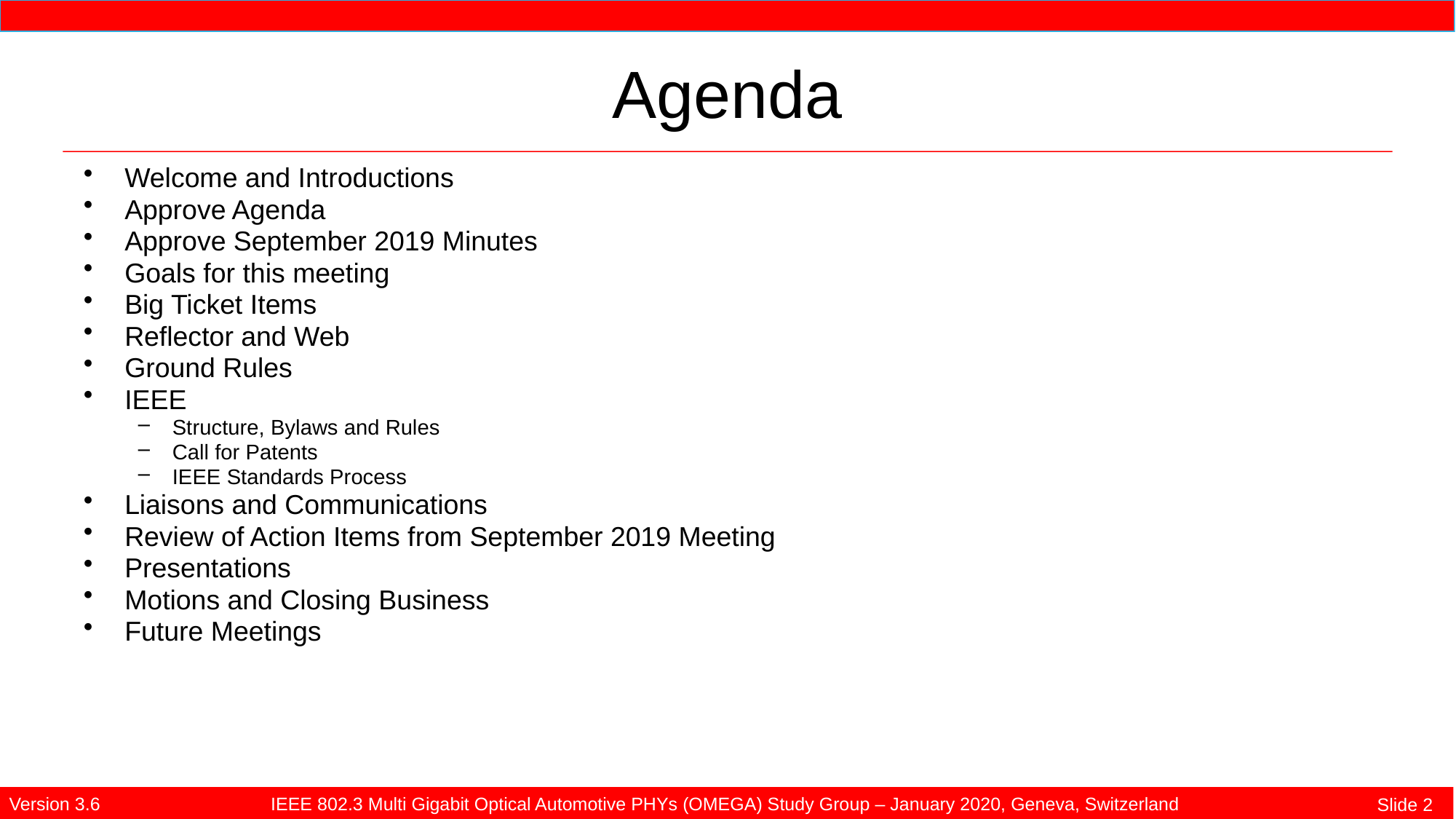

# Agenda
Welcome and Introductions
Approve Agenda
Approve September 2019 Minutes
Goals for this meeting
Big Ticket Items
Reflector and Web
Ground Rules
IEEE
Structure, Bylaws and Rules
Call for Patents
IEEE Standards Process
Liaisons and Communications
Review of Action Items from September 2019 Meeting
Presentations
Motions and Closing Business
Future Meetings